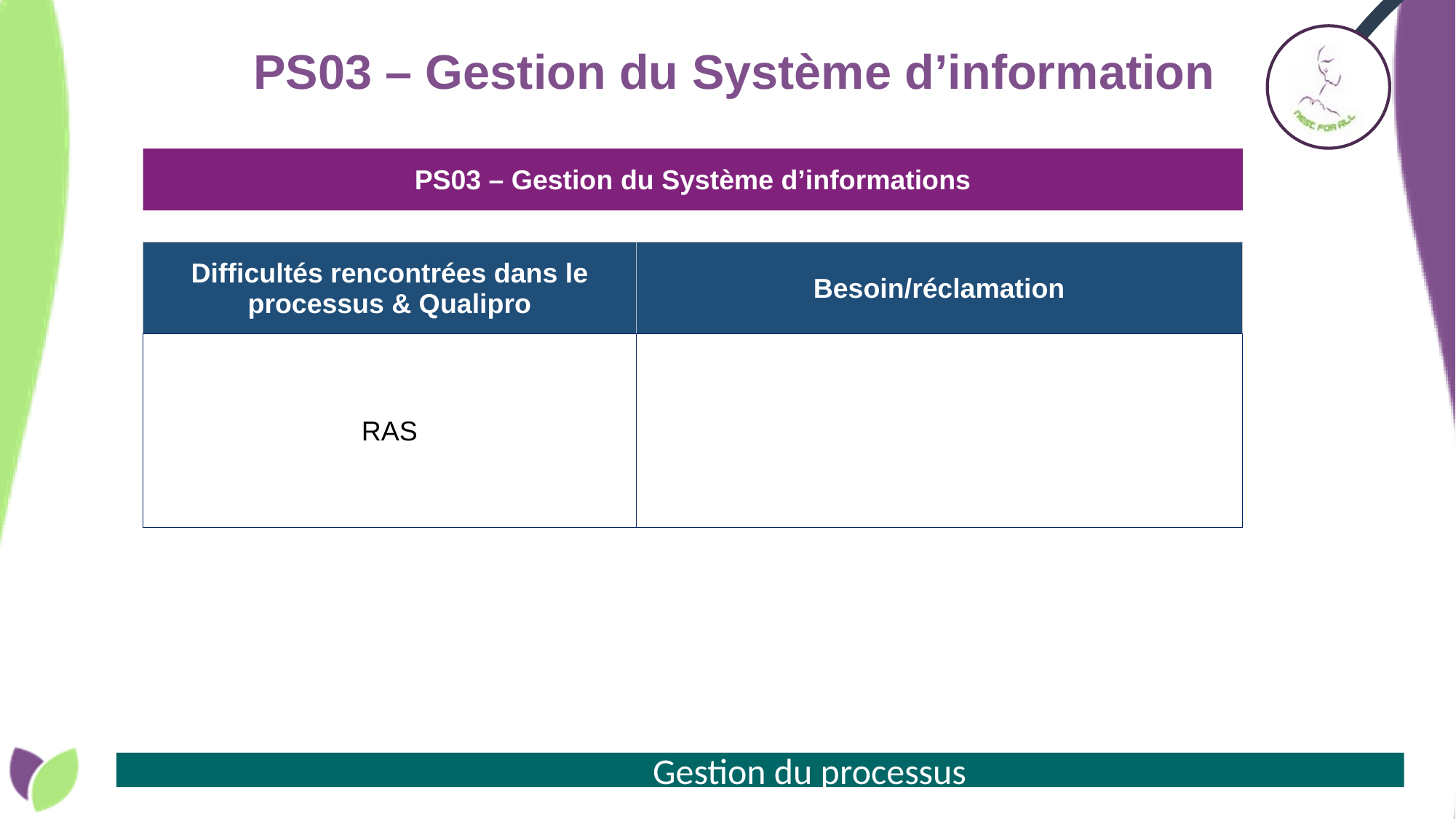

# PS03 – Gestion du Système d’information
| PS03 – Gestion du Système d’informations |  |
| --- | --- |
|  |  |
| Difficultés rencontrées dans le processus & Qualipro | Besoin/réclamation |
| RAS |  |
Gestion du processus